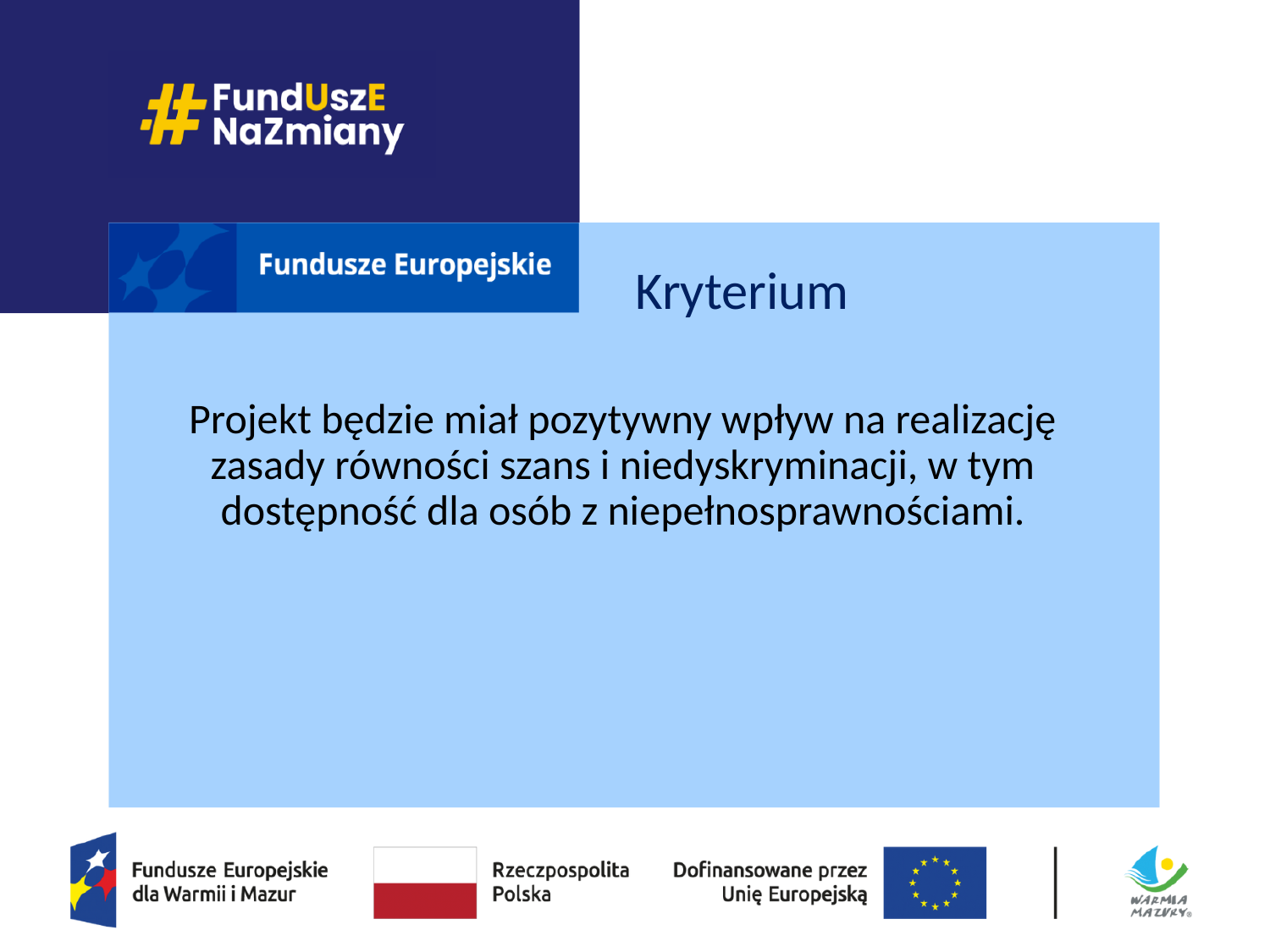

# Kryterium
Projekt będzie miał pozytywny wpływ na realizację zasady równości szans i niedyskryminacji, w tym dostępność dla osób z niepełnosprawnościami.